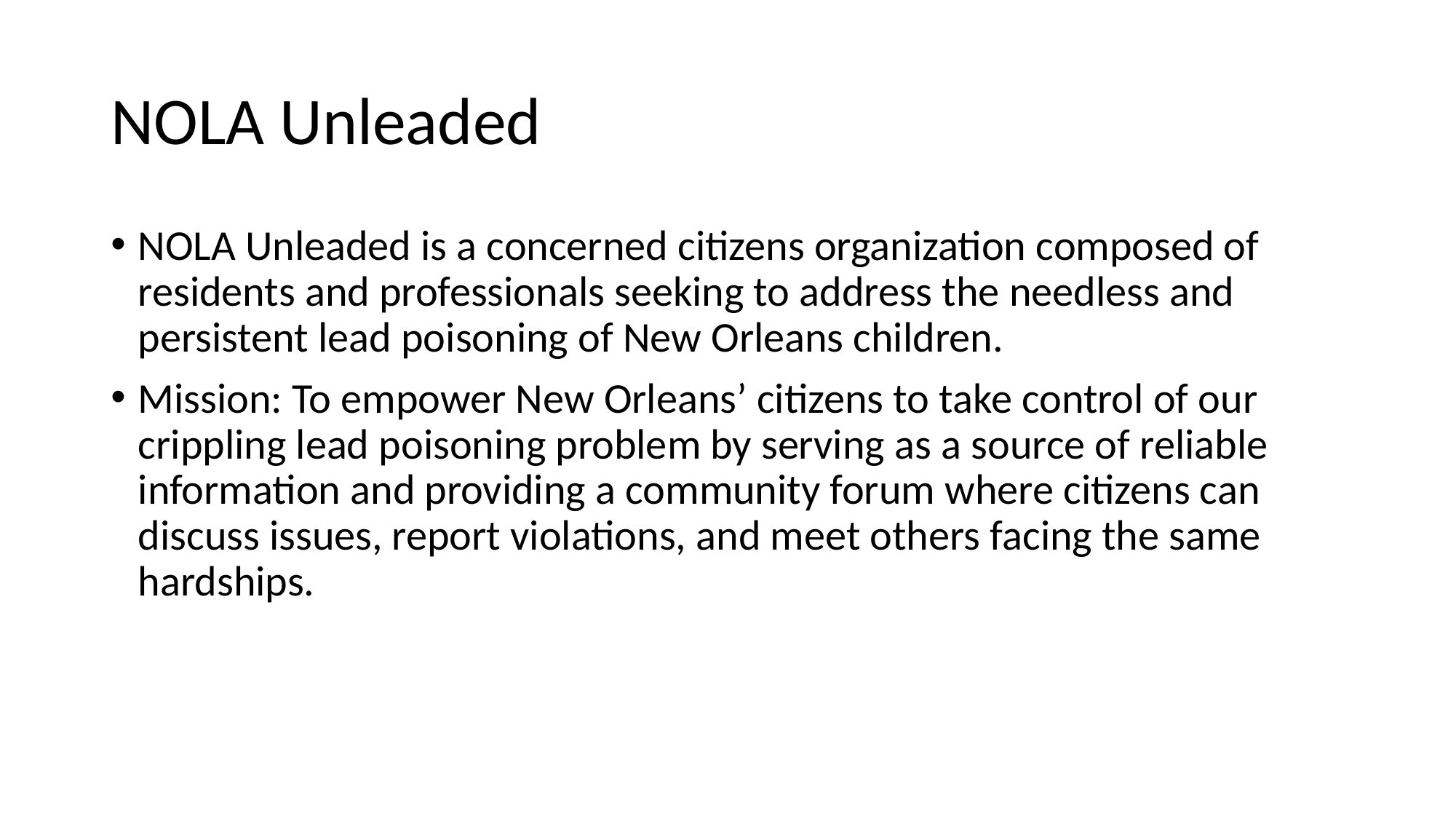

# NOLA Unleaded
NOLA Unleaded is a concerned citizens organization composed of residents and professionals seeking to address the needless and persistent lead poisoning of New Orleans children.
Mission: To empower New Orleans’ citizens to take control of our crippling lead poisoning problem by serving as a source of reliable information and providing a community forum where citizens can discuss issues, report violations, and meet others facing the same hardships.